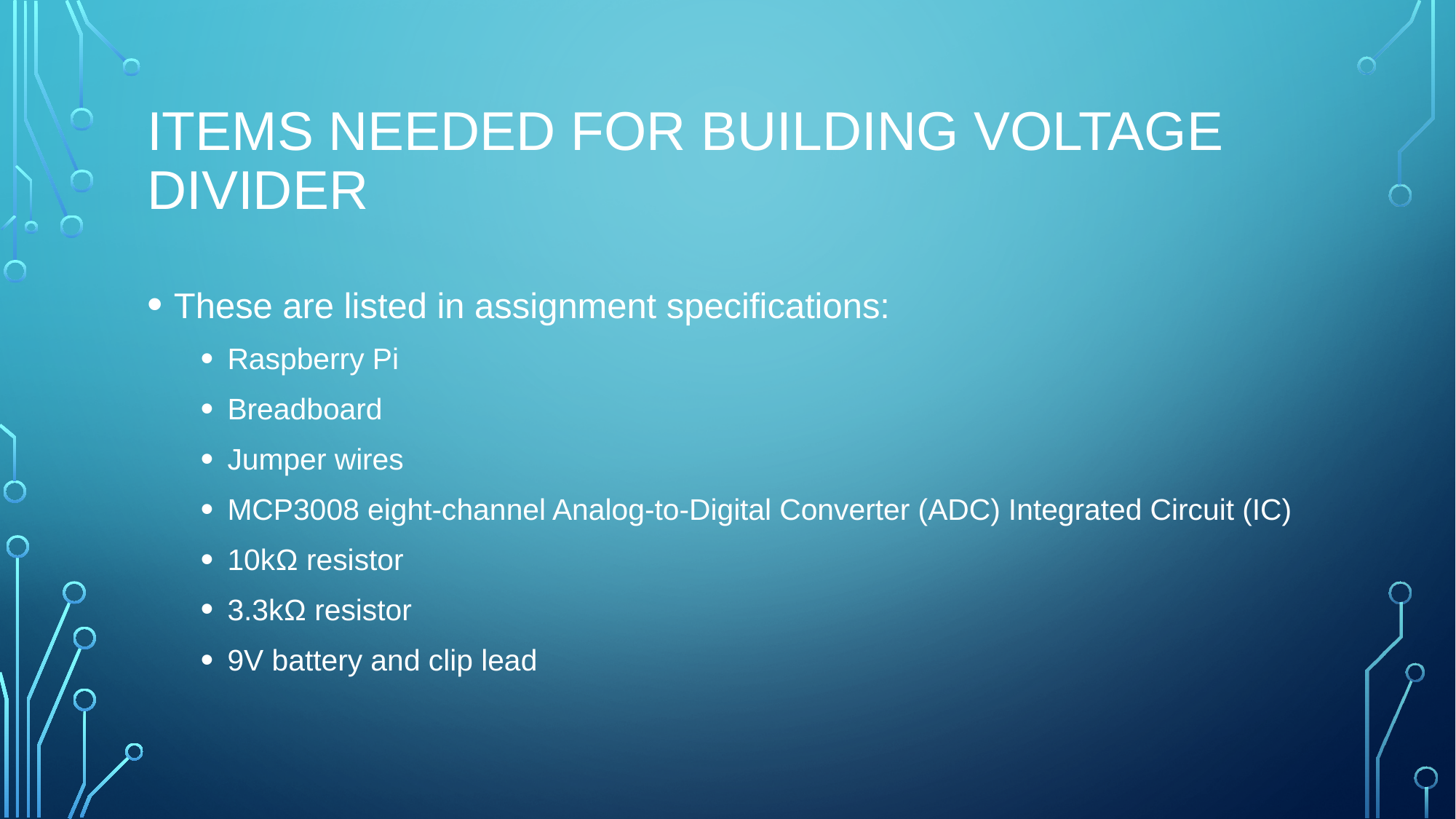

# Items needed for building voltage divider
These are listed in assignment specifications:
Raspberry Pi
Breadboard
Jumper wires
MCP3008 eight-channel Analog-to-Digital Converter (ADC) Integrated Circuit (IC)
10kΩ resistor
3.3kΩ resistor
9V battery and clip lead